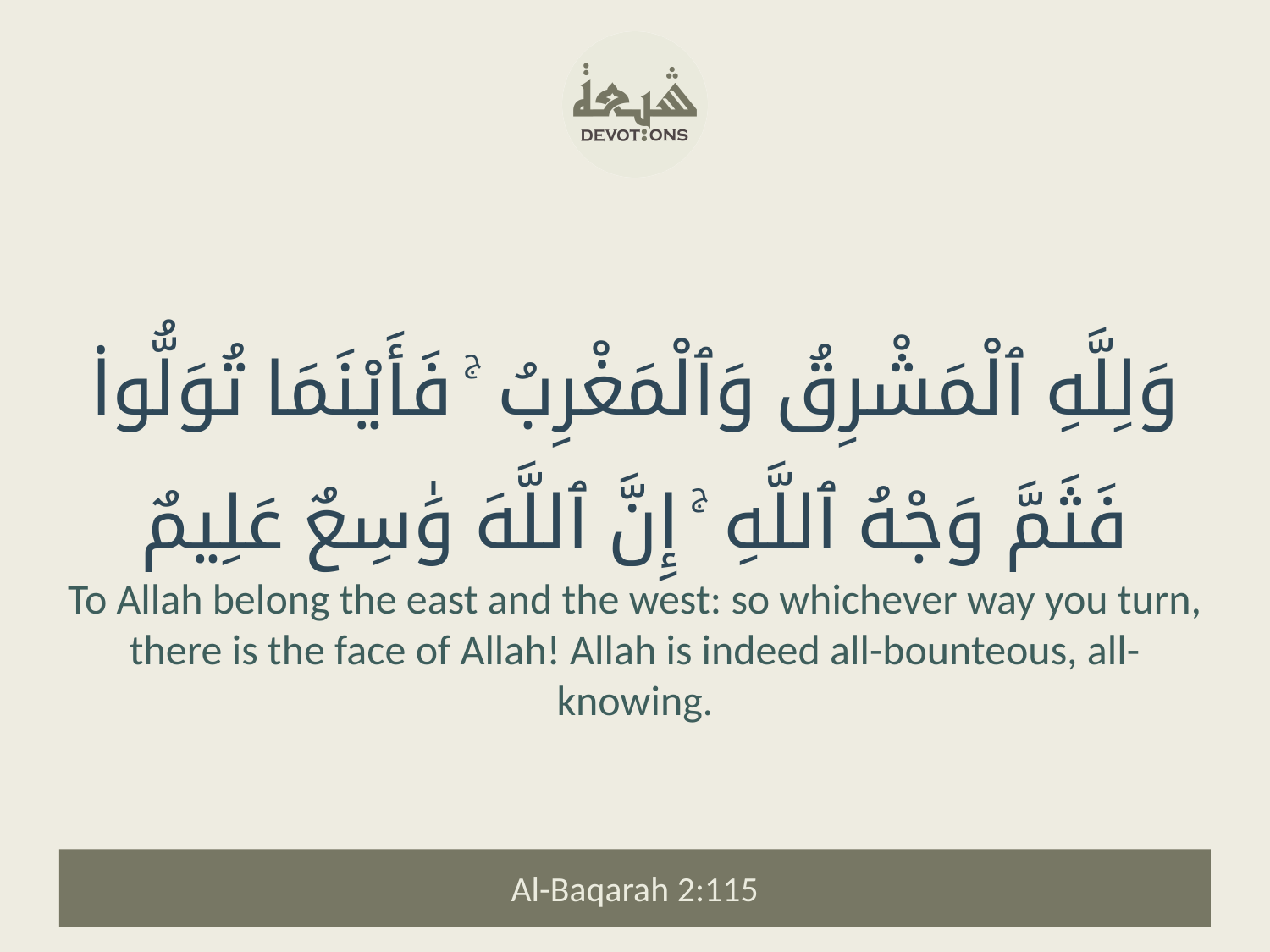

وَلِلَّهِ ٱلْمَشْرِقُ وَٱلْمَغْرِبُ ۚ فَأَيْنَمَا تُوَلُّوا۟ فَثَمَّ وَجْهُ ٱللَّهِ ۚ إِنَّ ٱللَّهَ وَٰسِعٌ عَلِيمٌ
To Allah belong the east and the west: so whichever way you turn, there is the face of Allah! Allah is indeed all-bounteous, all-knowing.
Al-Baqarah 2:115